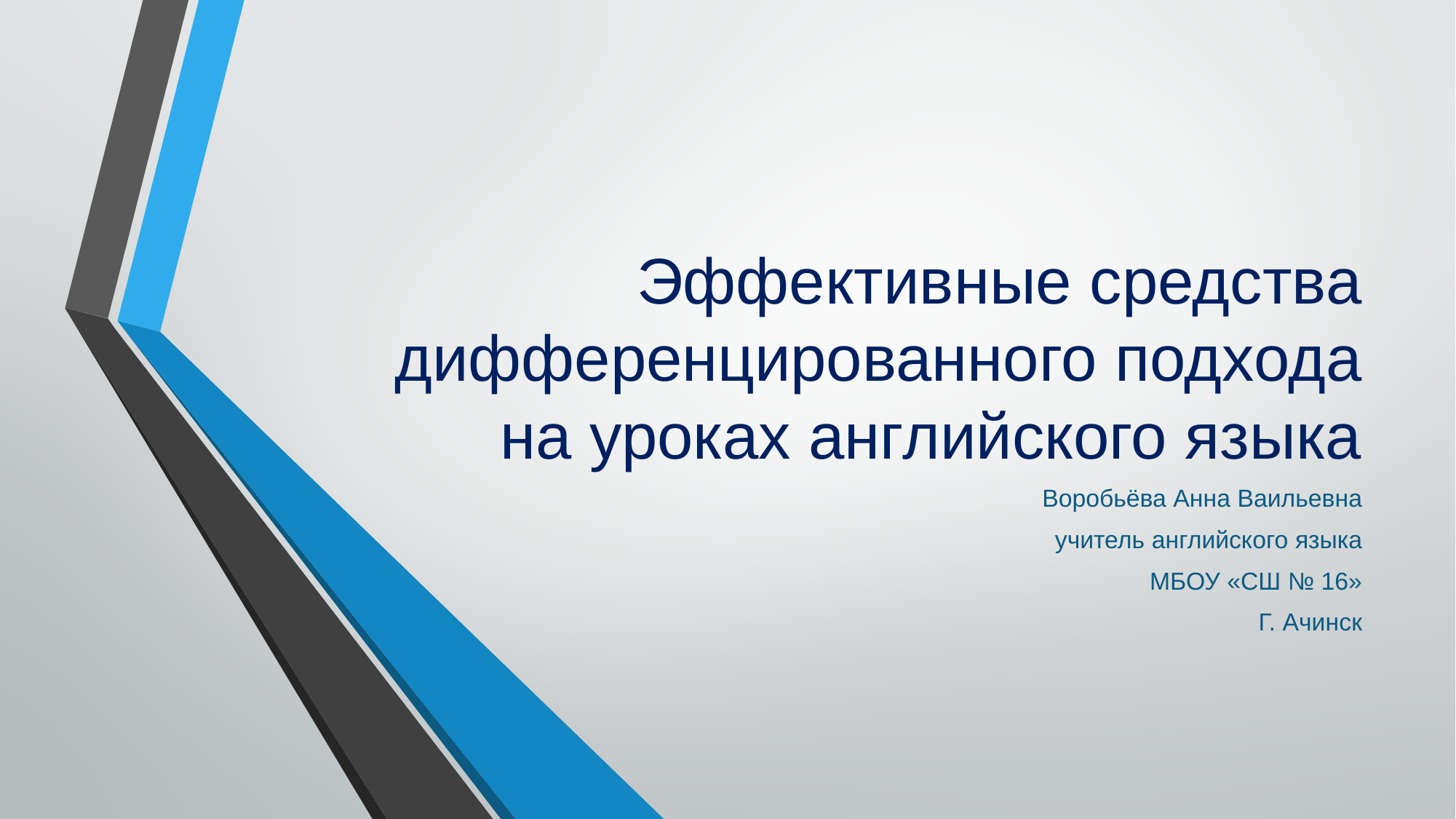

# Эффективные средства дифференцированного подхода на уроках английского языка
Воробьёва Анна Ваильевна
учитель английского языка
МБОУ «СШ № 16»
Г. Ачинск